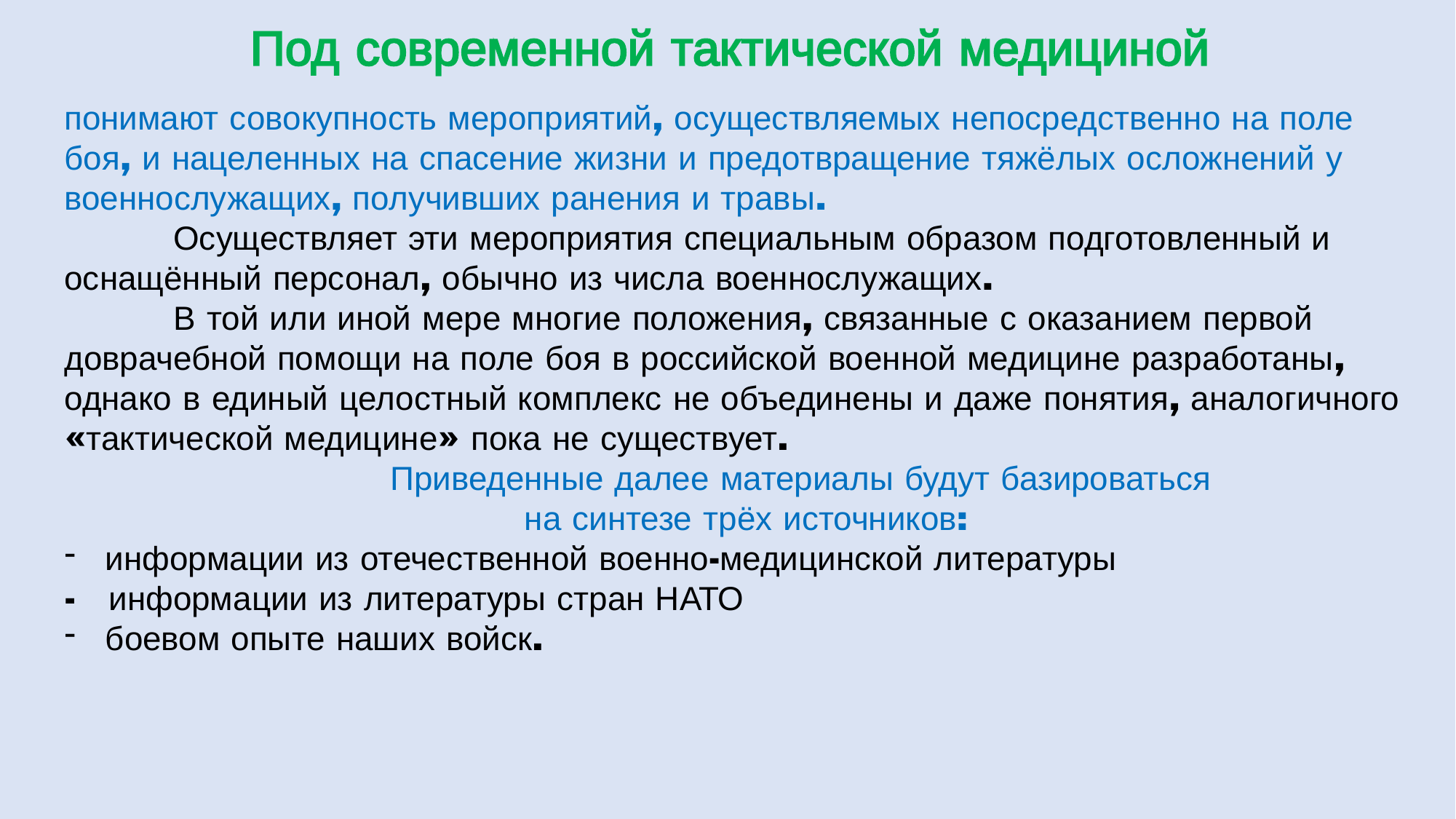

Под современной тактической медициной

понимают совокупность мероприятий, осуществляемых непосредственно на поле боя, и нацеленных на спасение жизни и предотвращение тяжёлых осложнений у военнослужащих, получивших ранения и травы.
	Осуществляет эти мероприятия специальным образом подготовленный и оснащённый персонал, обычно из числа военнослужащих.
	В той или иной мере многие положения, связанные с оказанием первой доврачебной помощи на поле боя в российской военной медицине разработаны, однако в единый целостный комплекс не объединены и даже понятия, аналогичного «тактической медицине» пока не существует.
	Приведенные далее материалы будут базироваться
 на синтезе трёх источников:
информации из отечественной военно-медицинской литературы
-   информации из литературы стран НАТО
боевом опыте наших войск.